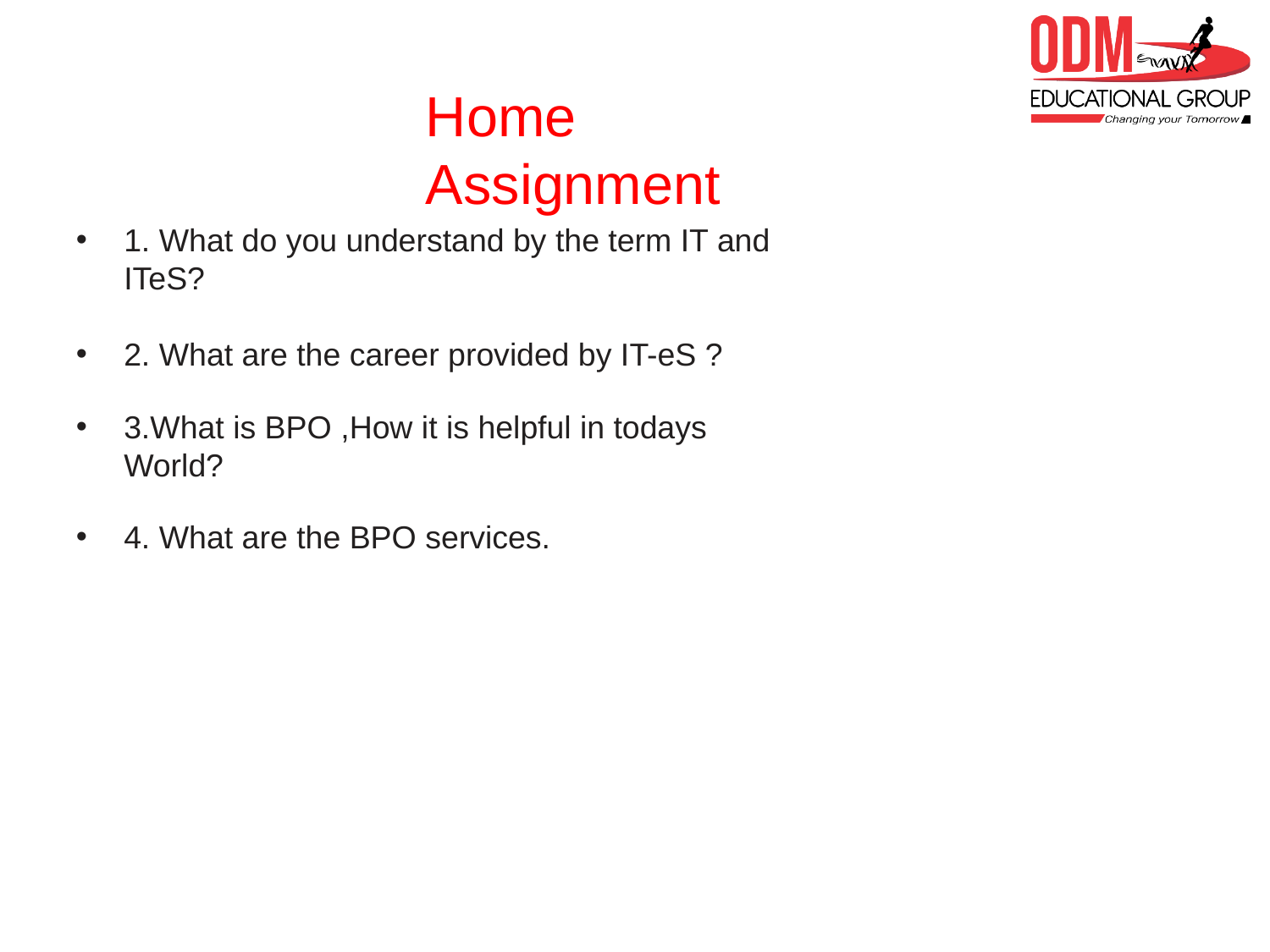

# Home Assignment
1. What do you understand by the term IT and ITeS?

2. What are the career provided by IT-eS ?

3.What is BPO ,How it is helpful in todays World?

4. What are the BPO services.